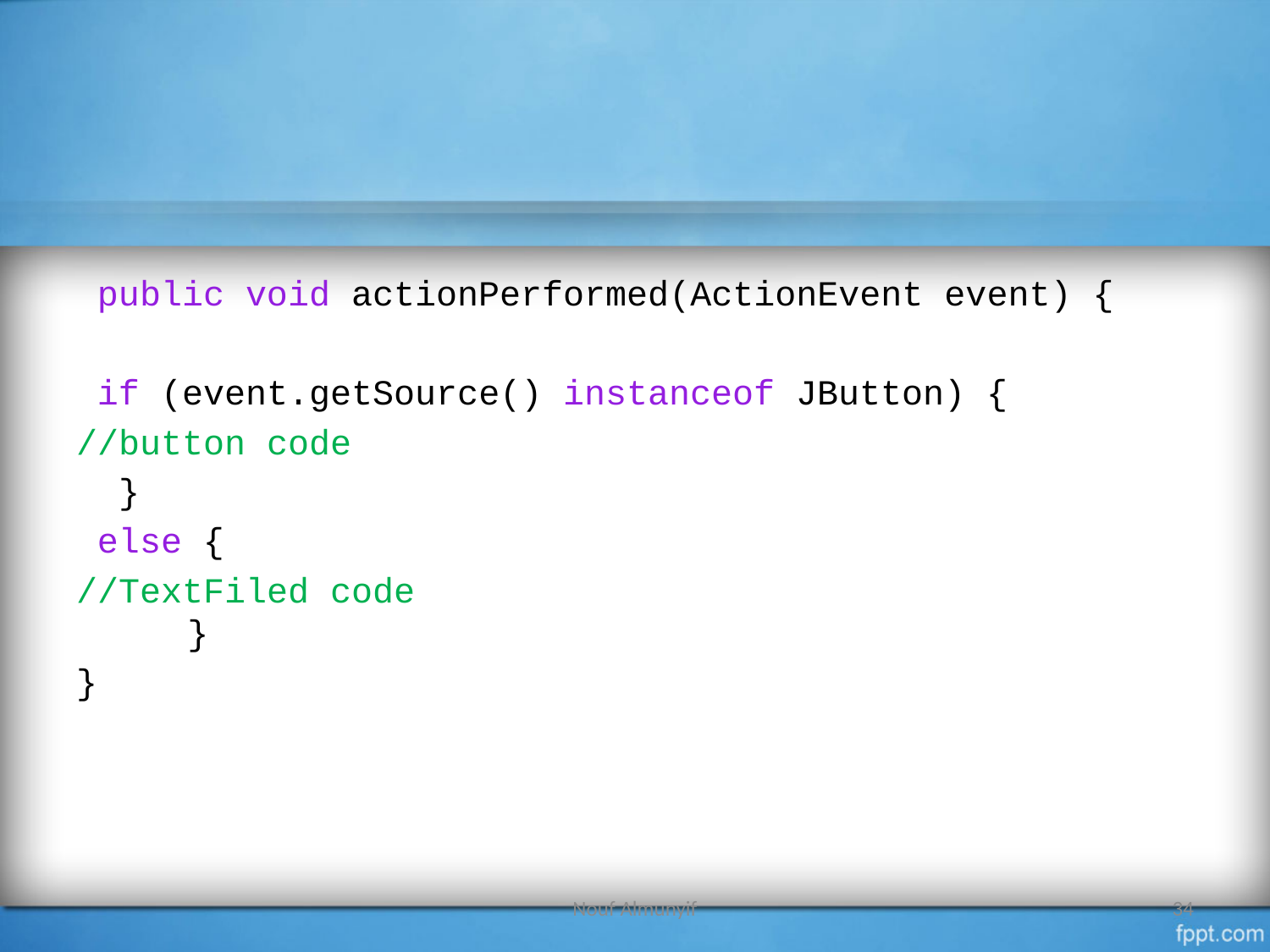

#
 public void actionPerformed(ActionEvent event) {

 if (event.getSource() instanceof JButton) {
//button code
  }
 else {
//TextFiled code
   }
}

Nouf Almunyif
34